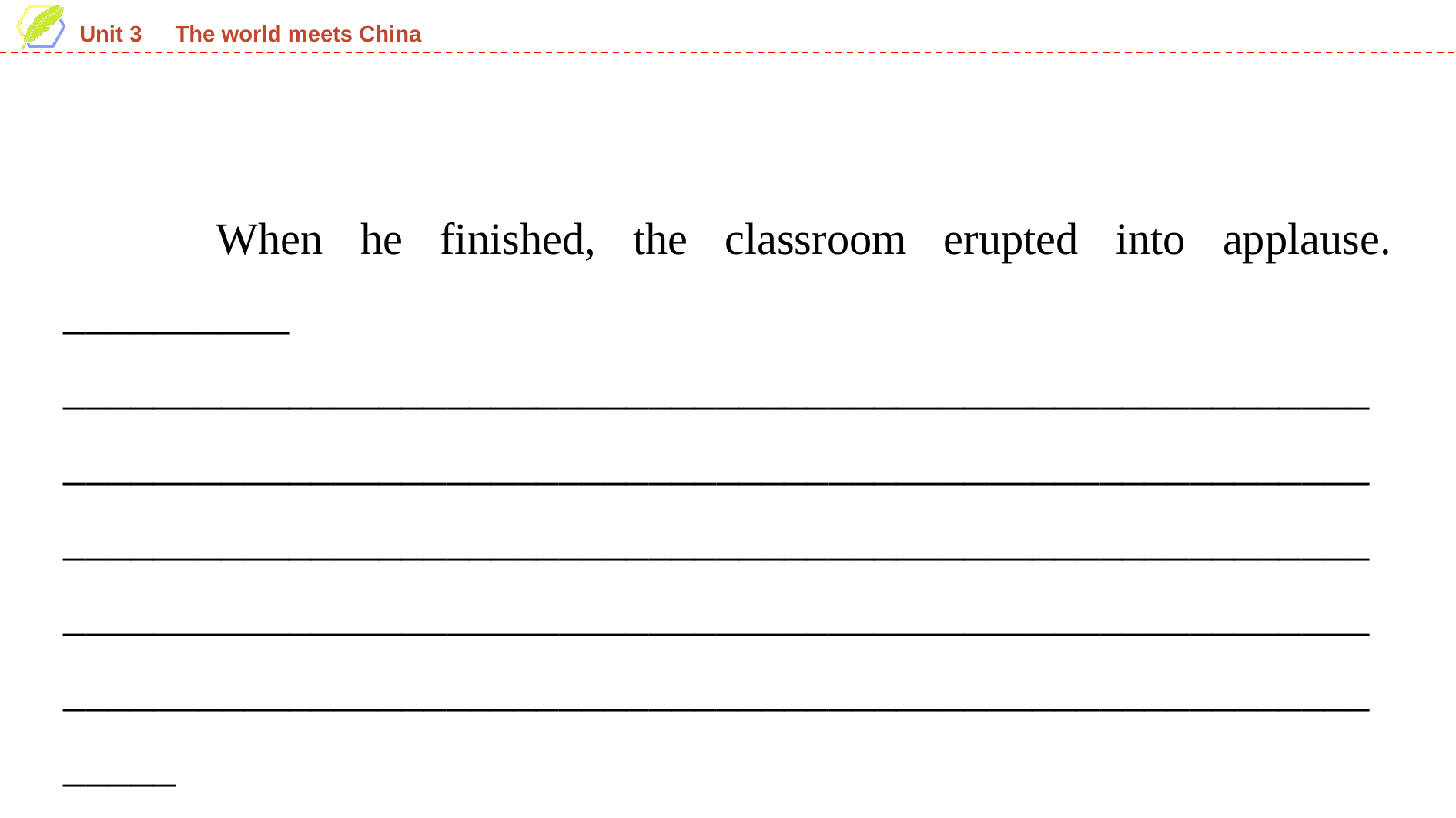

When he finished, the classroom erupted into applause. __________ _______________________________________________________________________________________________________________________________________________________________________________________________________________________________________________________________________________________________________